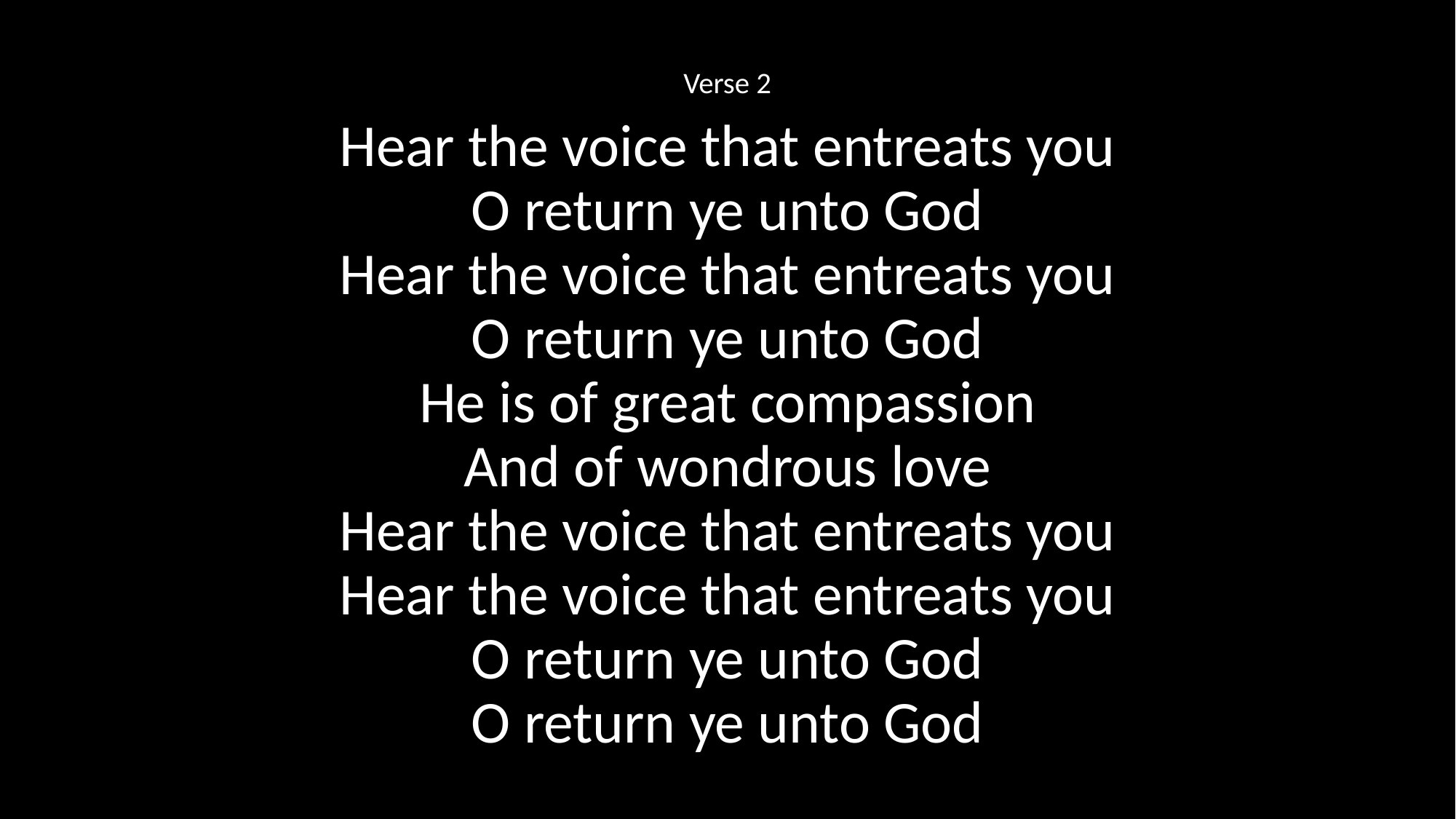

Verse 2
Hear the voice that entreats you
O return ye unto God
Hear the voice that entreats you
O return ye unto God
He is of great compassion
And of wondrous love
Hear the voice that entreats you
Hear the voice that entreats you
O return ye unto God
O return ye unto God